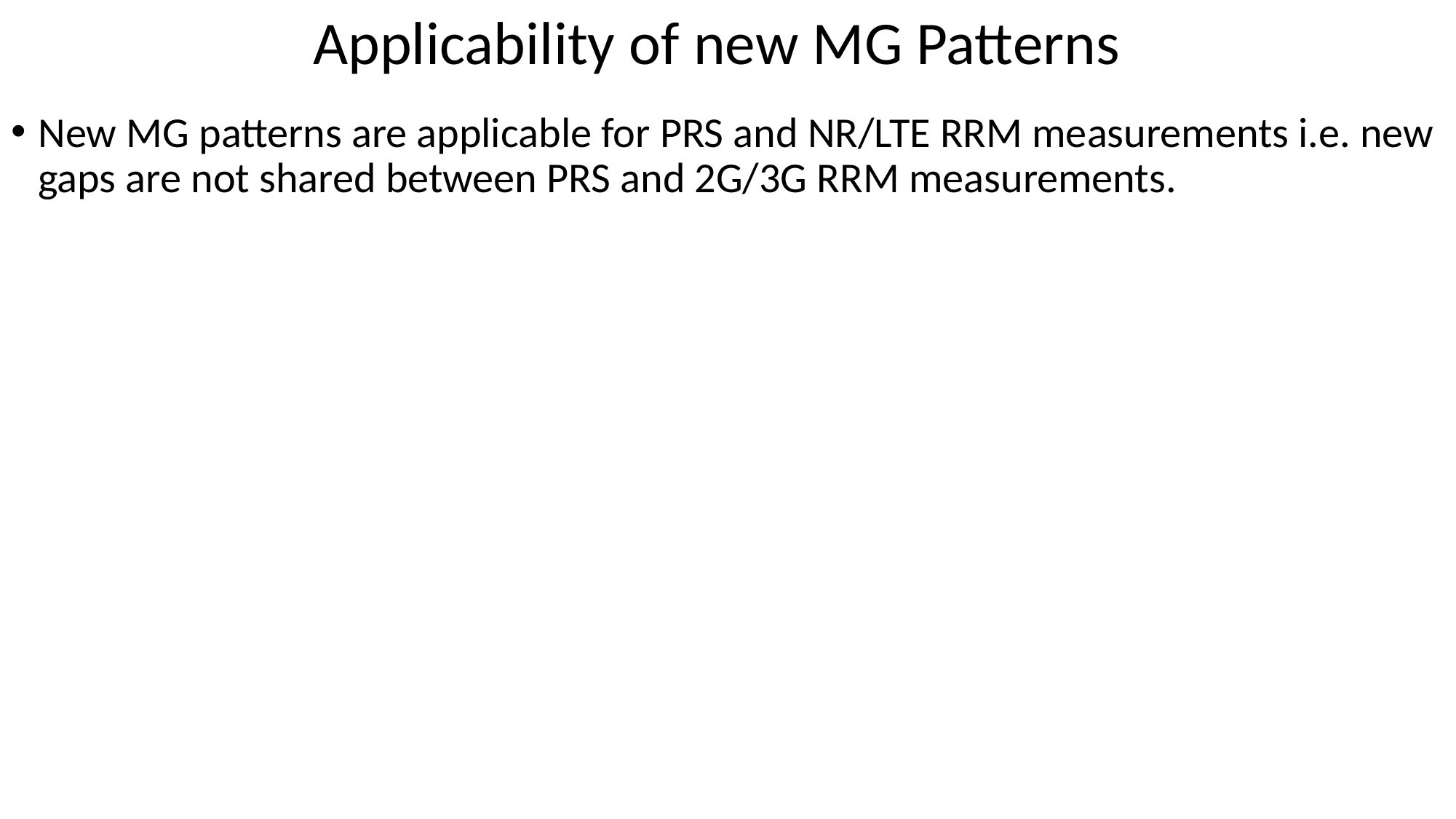

# Applicability of new MG Patterns
New MG patterns are applicable for PRS and NR/LTE RRM measurements i.e. new gaps are not shared between PRS and 2G/3G RRM measurements.